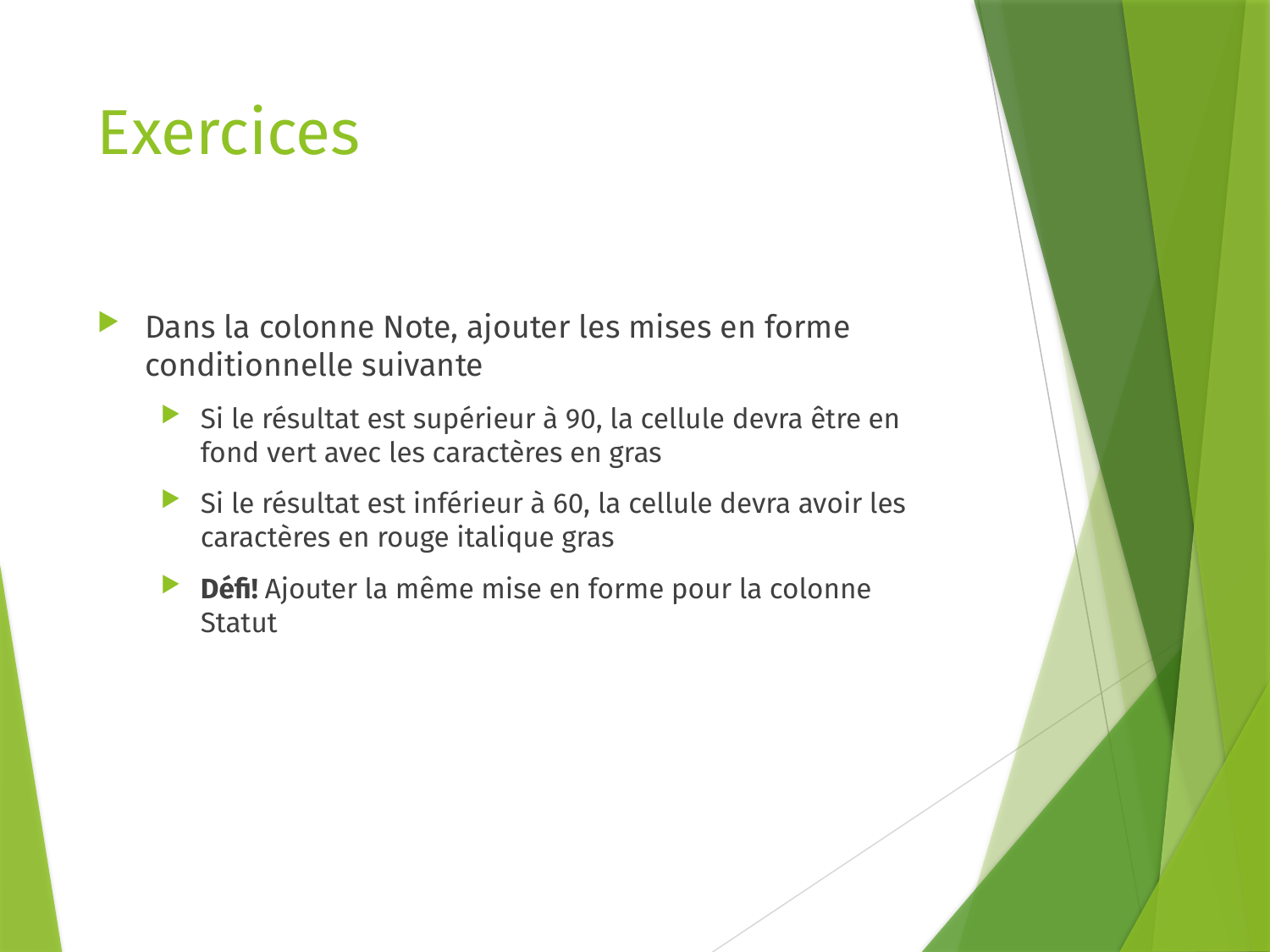

# Exercices
Dans la colonne Note, ajouter les mises en forme conditionnelle suivante
Si le résultat est supérieur à 90, la cellule devra être en fond vert avec les caractères en gras
Si le résultat est inférieur à 60, la cellule devra avoir les caractères en rouge italique gras
Défi! Ajouter la même mise en forme pour la colonne Statut